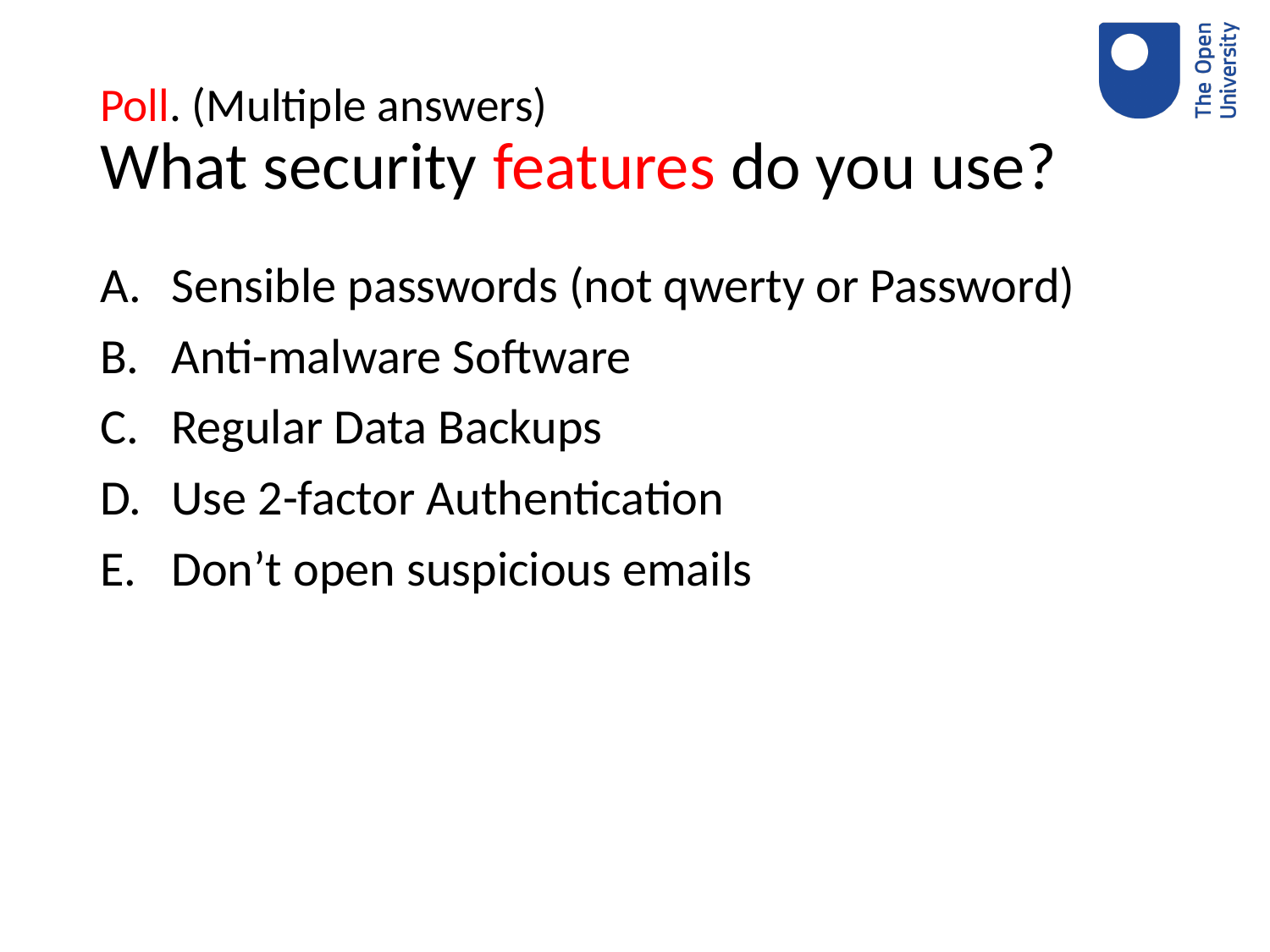

# Poll. (Multiple answers) What security features do you use?
Sensible passwords (not qwerty or Password)
Anti-malware Software
Regular Data Backups
Use 2-factor Authentication
Don’t open suspicious emails